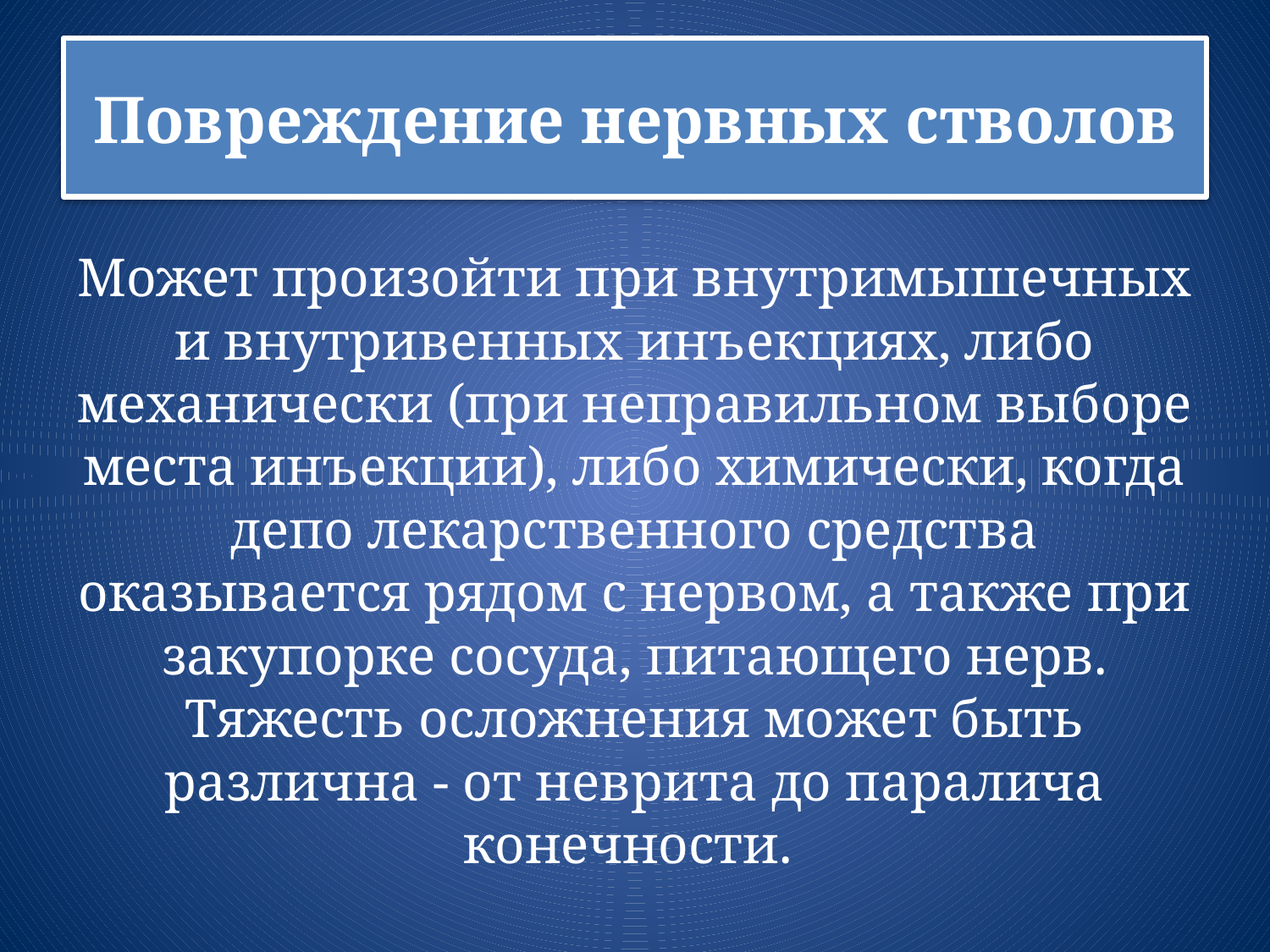

# Повреждение нервных стволов
Может произойти при внутримышечных и внутривенных инъекциях, либо механически (при неправильном выборе места инъекции), либо химически, когда депо лекарственного средства оказывается рядом с нервом, а также при закупорке сосуда, питающего нерв. Тяжесть осложнения может быть различна - от неврита до паралича конечности.